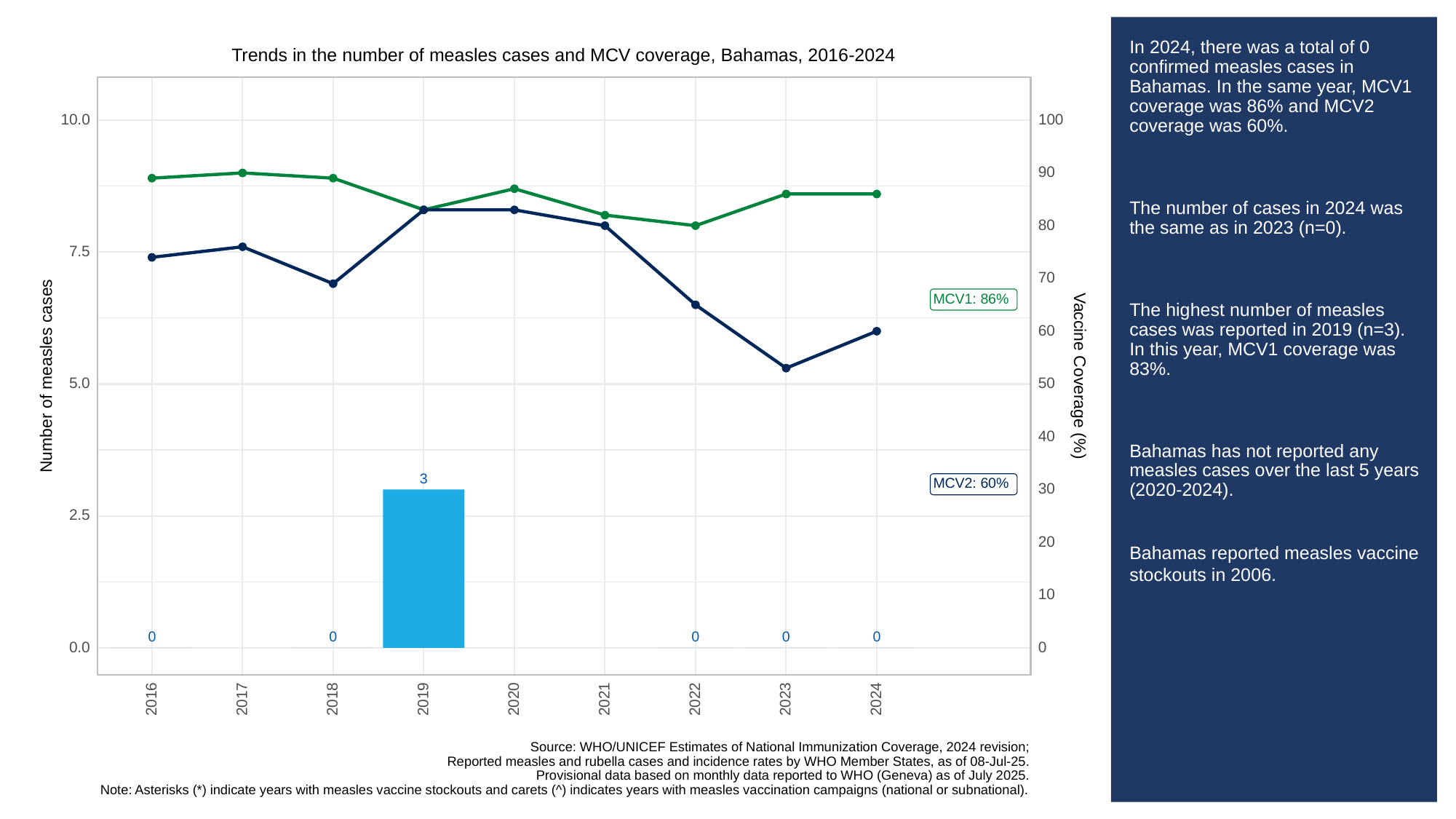

# In 2024, there was a total of 0 confirmed measles cases in Bahamas. In the same year, MCV1 coverage was 86% and MCV2 coverage was 60%.

The number of cases in 2024 was the same as in 2023 (n=0).

The highest number of measles cases was reported in 2019 (n=3). In this year, MCV1 coverage was 83%.

Bahamas has not reported any measles cases over the last 5 years (2020-2024).

Bahamas reported measles vaccine stockouts in 2006.

Trends in the number of measles cases and MCV coverage, Bahamas, 2016-2024

10.0
100

90

80

7.5

70

MCV1: 86%

60

Vaccine Coverage (%)
Number of measles cases
5.0
50

40

3
MCV2: 60%
30

2.5

20

10
0
0
0
0
0
0.0
0

2023
2016
2017
2018
2019
2020
2021
2022
2024
Source: WHO/UNICEF Estimates of National Immunization Coverage, 2024 revision;
Reported measles and rubella cases and incidence rates by WHO Member States, as of 08-Jul-25.
Provisional data based on monthly data reported to WHO (Geneva) as of July 2025.
Note: Asterisks (*) indicate years with measles vaccine stockouts and carets (^) indicates years with measles vaccination campaigns (national or subnational).